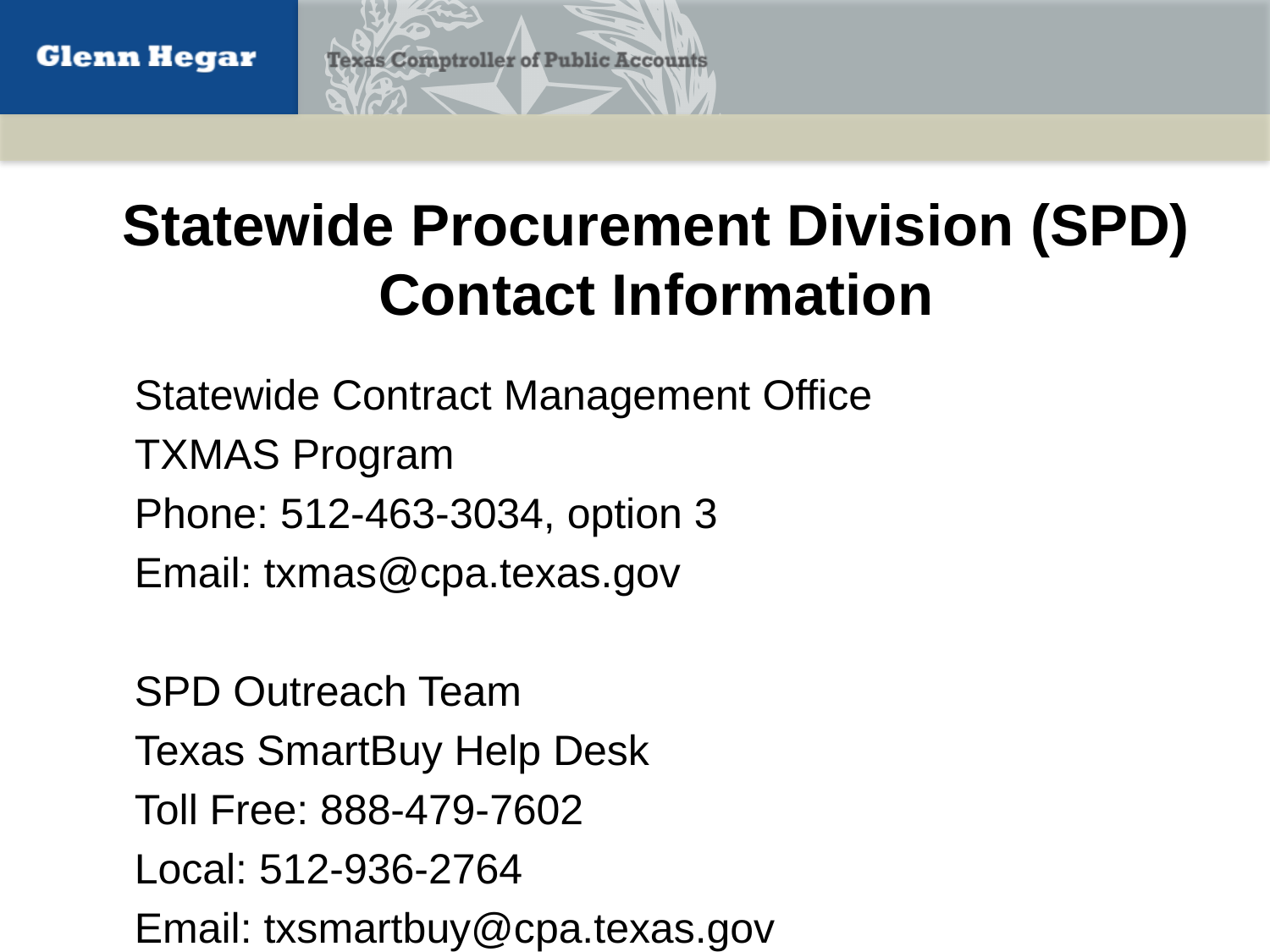

Statewide Procurement Division (SPD)
Contact Information

Statewide Contract Management Office
TXMAS Program
Phone: 512-463-3034, option 3
Email: txmas@cpa.texas.gov

SPD Outreach Team
Texas SmartBuy Help Desk
Toll Free: 888-479-7602
Local: 512-936-2764
Email: txsmartbuy@cpa.texas.gov